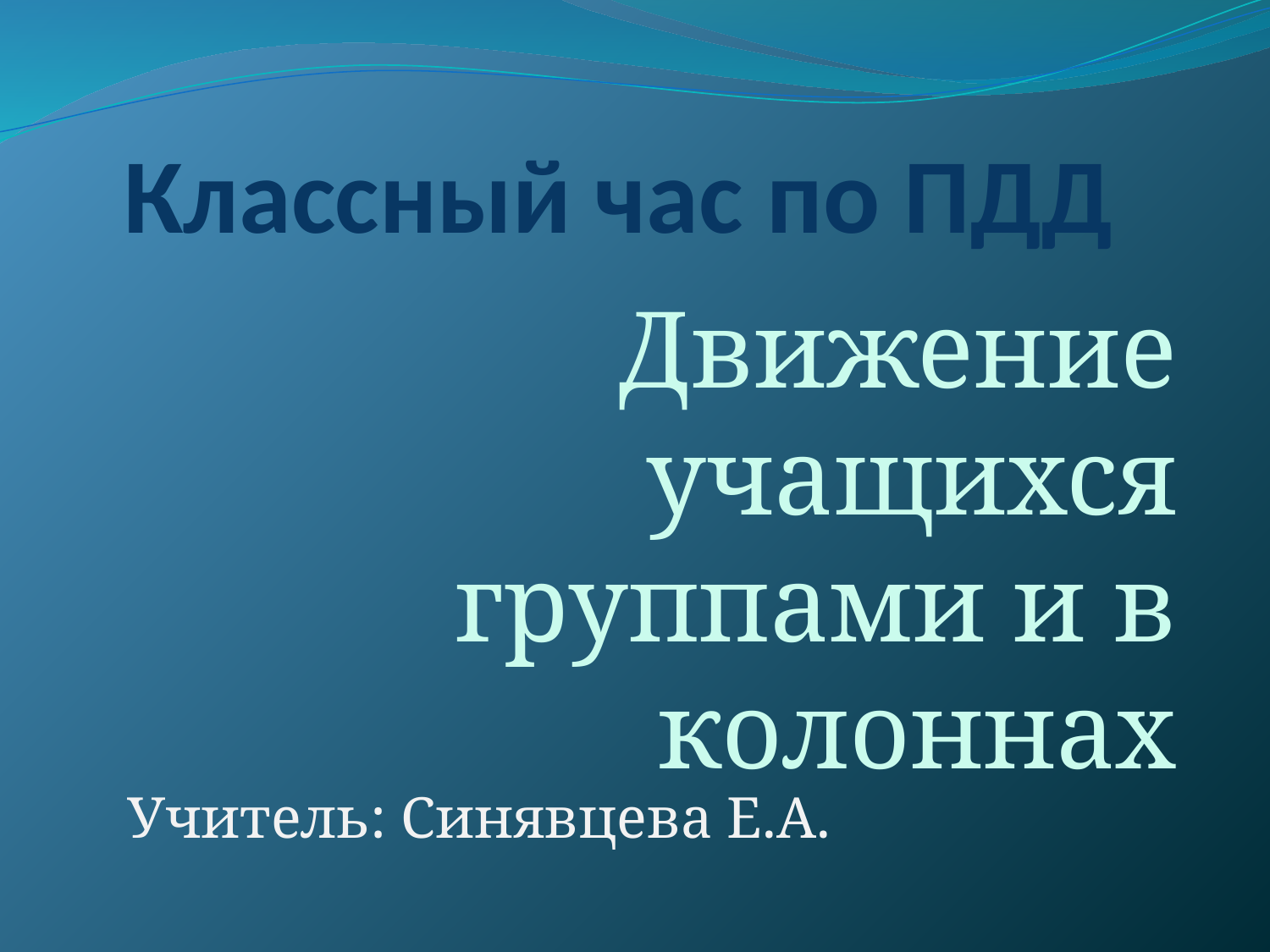

# Классный час по ПДД
Движение учащихся группами и в колоннах
Учитель: Синявцева Е.А.